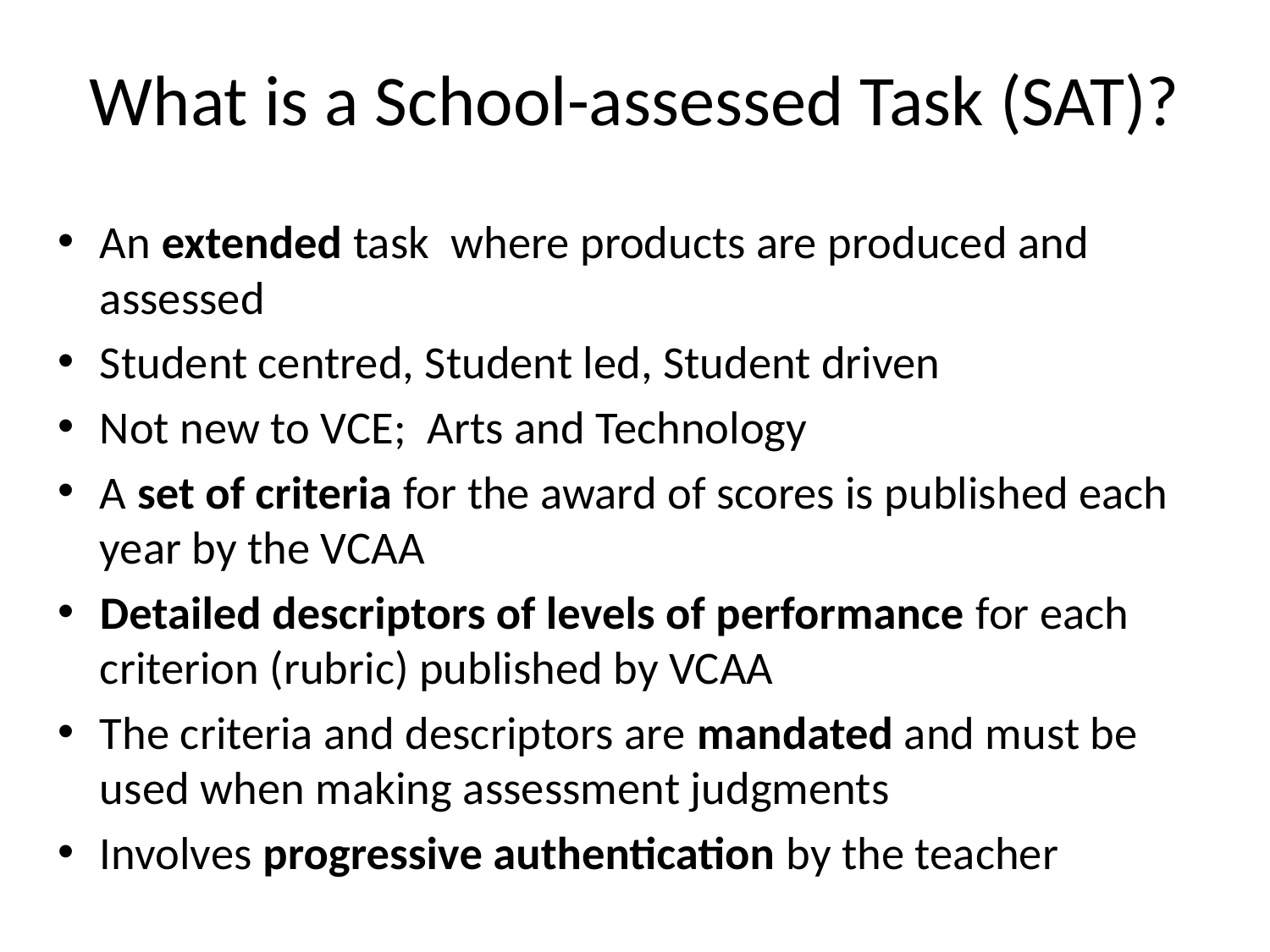

# What is a School-assessed Task (SAT)?
An extended task  where products are produced and assessed
Student centred, Student led, Student driven
Not new to VCE;  Arts and Technology
A set of criteria for the award of scores is published each year by the VCAA
Detailed descriptors of levels of performance for each criterion (rubric) published by VCAA
The criteria and descriptors are mandated and must be used when making assessment judgments
Involves progressive authentication by the teacher